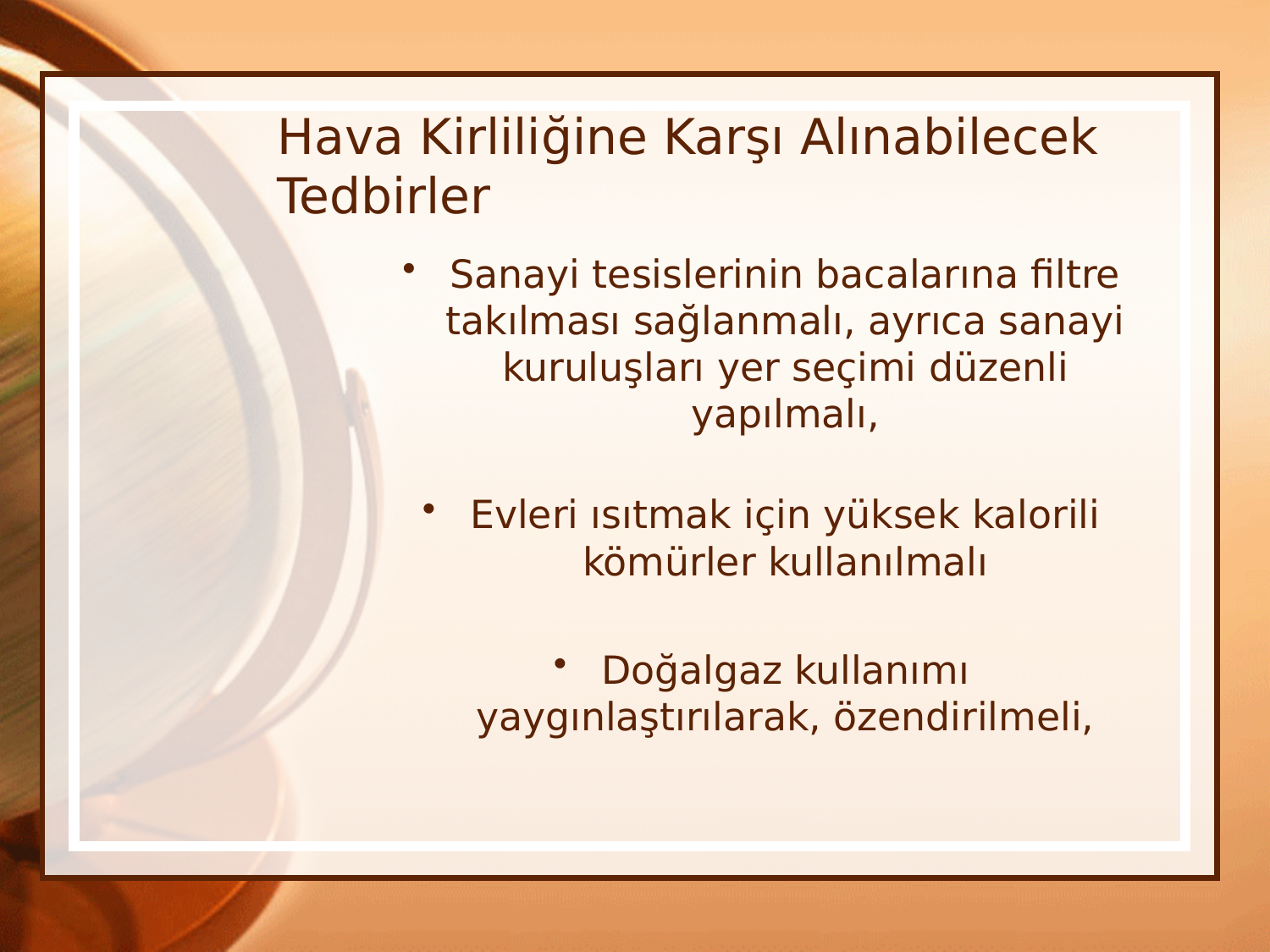

# Hava Kirliliğine Karşı Alınabilecek Tedbirler
Sanayi tesislerinin bacalarına filtre takılması sağlanmalı, ayrıca sanayi kuruluşları yer seçimi düzenli yapılmalı,
Evleri ısıtmak için yüksek kalorili kömürler kullanılmalı

Doğalgaz kullanımı yaygınlaştırılarak, özendirilmeli,